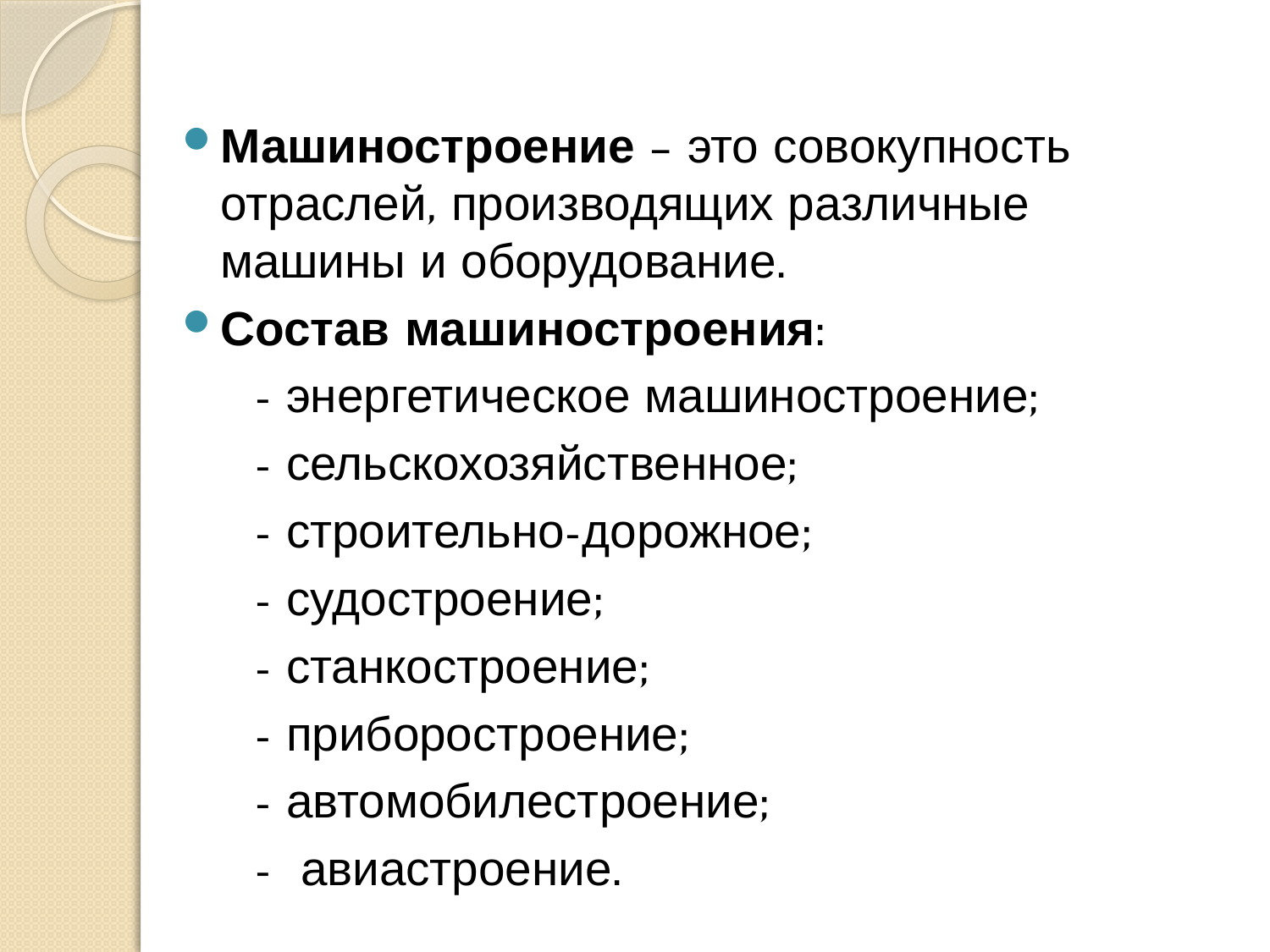

#
Машиностроение – это совокупность отраслей, производящих различные машины и оборудование.
Состав машиностроения:
     - энергетическое машиностроение;
     - сельскохозяйственное;
     - строительно-дорожное;
     - судостроение;
     - станкостроение;
     - приборостроение;
     - автомобилестроение;
     -  авиастроение.